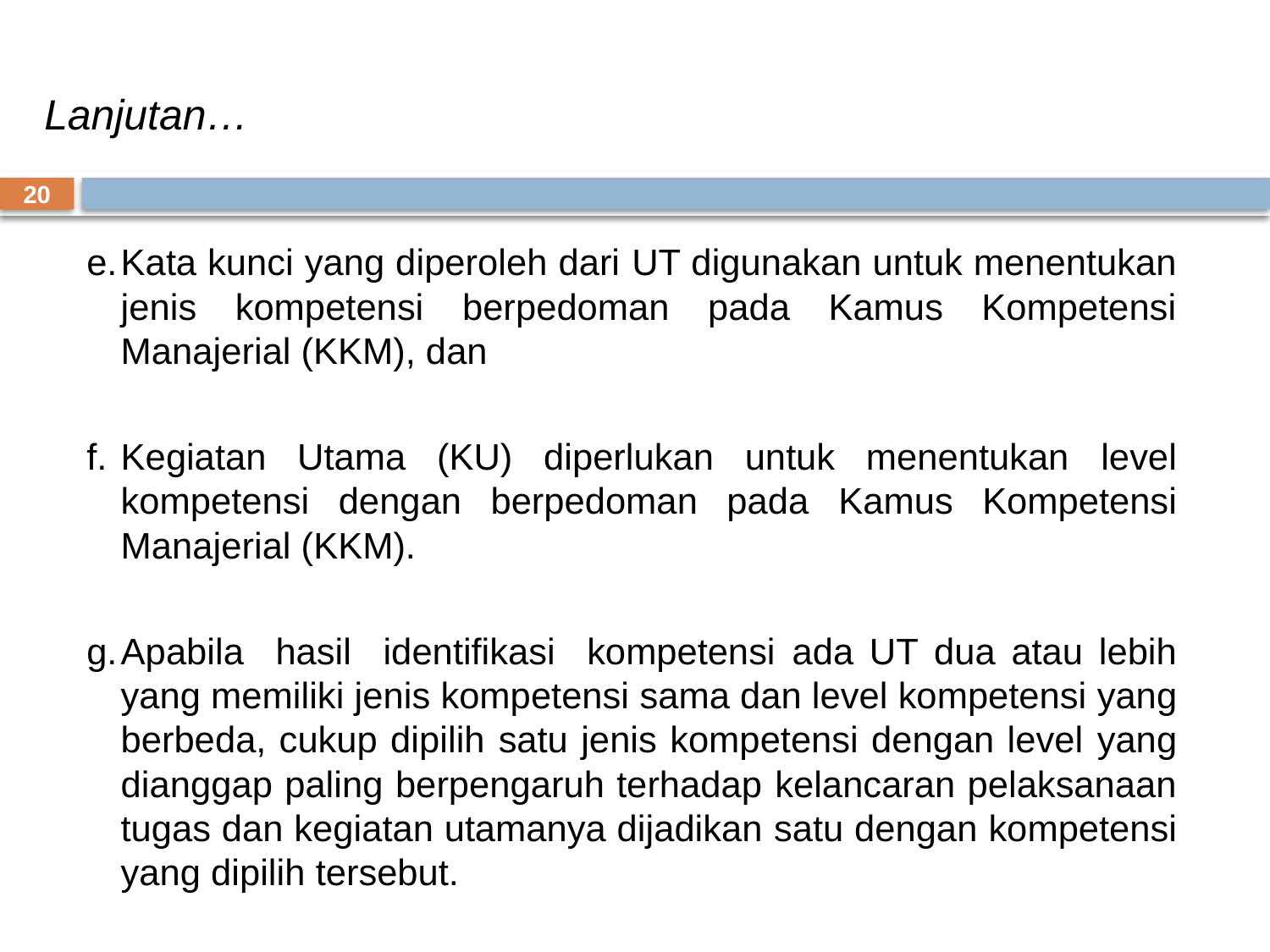

# Lanjutan…
20
Kata kunci yang diperoleh dari UT digunakan untuk menentukan jenis kompetensi berpedoman pada Kamus Kompetensi Manajerial (KKM), dan

Kegiatan Utama (KU) diperlukan untuk menentukan level kompetensi dengan berpedoman pada Kamus Kompetensi Manajerial (KKM).

Apabila  hasil  identifikasi  kompetensi ada UT dua atau lebih yang memiliki jenis kompetensi sama dan level kompetensi yang berbeda, cukup dipilih satu jenis kompetensi dengan level yang dianggap paling berpengaruh terhadap kelancaran pelaksanaan tugas dan kegiatan utamanya dijadikan satu dengan kompetensi yang dipilih tersebut.